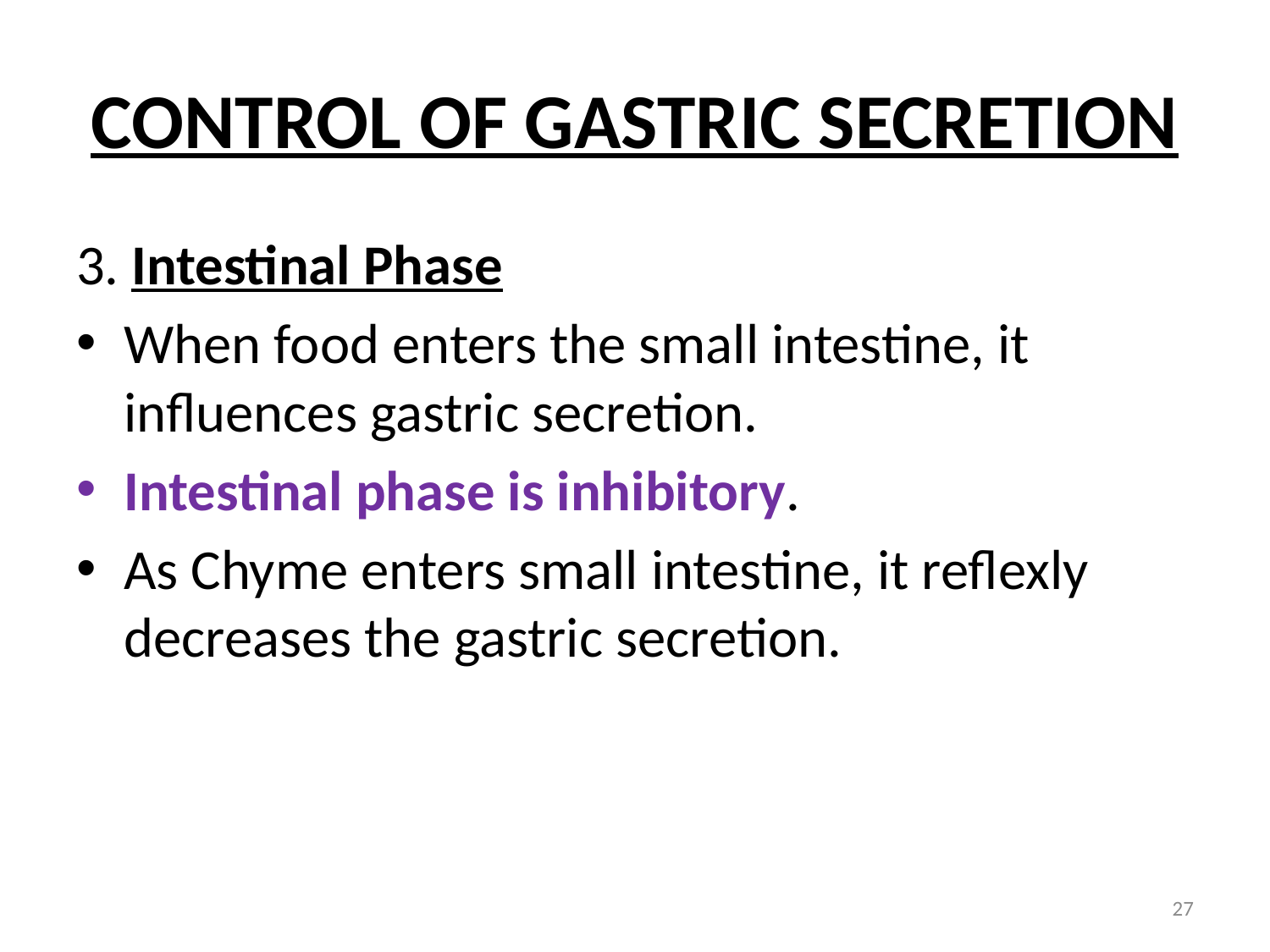

# CONTROL OF GASTRIC SECRETION
3. Intestinal Phase
When food enters the small intestine, it influences gastric secretion.
Intestinal phase is inhibitory.
As Chyme enters small intestine, it reflexly decreases the gastric secretion.

27